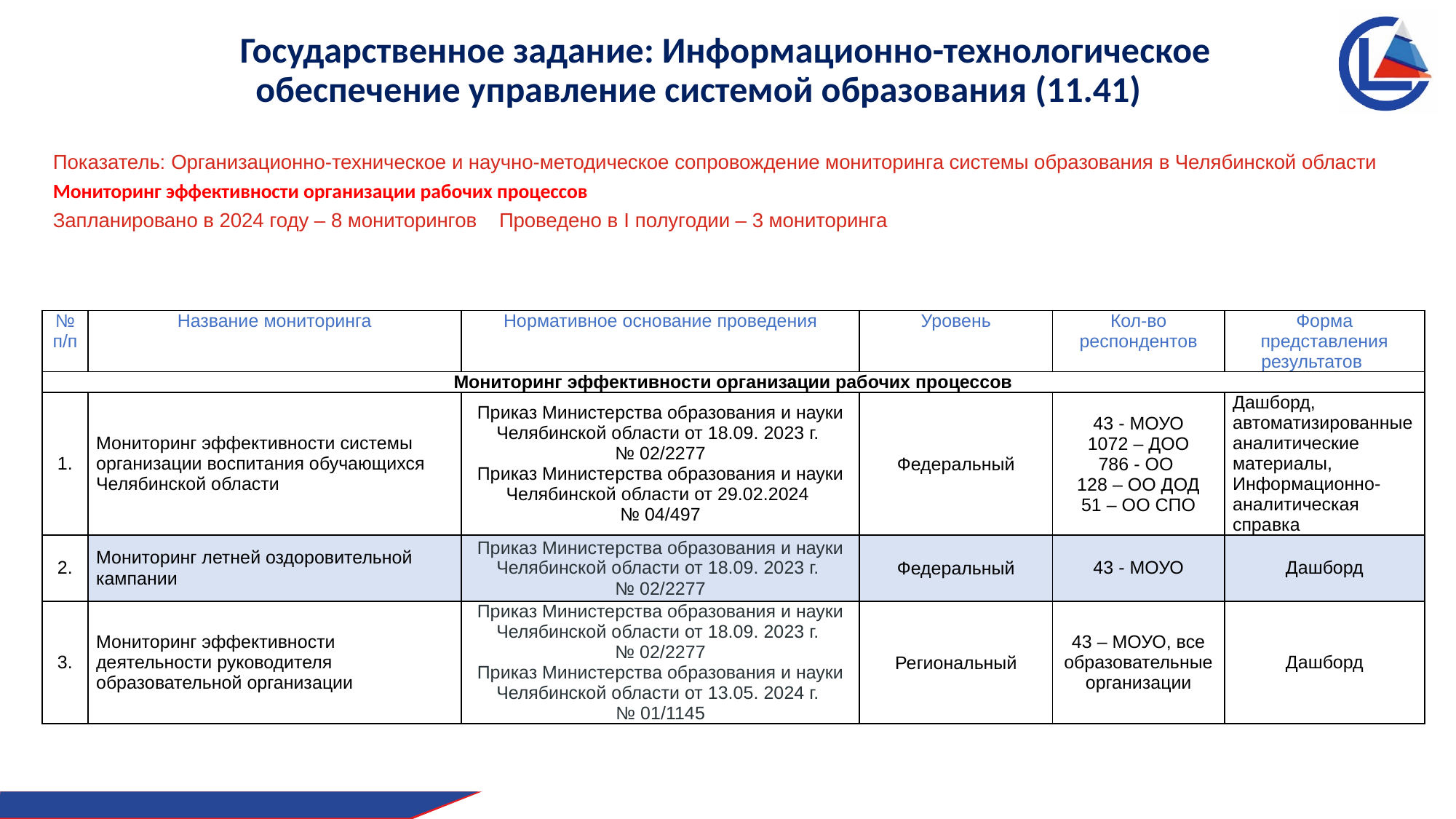

# Государственное задание: Информационно-технологическое обеспечение управление системой образования (11.41)
Показатель: Организационно-техническое и научно-методическое сопровождение мониторинга системы образования в Челябинской области
Мониторинг эффективности организации рабочих процессов
Запланировано в 2024 году – 8 мониторингов    Проведено в I полугодии – 3 мониторинга
| № п/п | Название мониторинга | Нормативное основание проведения | Уровень | Кол-во респондентов | Форма представления результатов |
| --- | --- | --- | --- | --- | --- |
| Мониторинг эффективности организации рабочих процессов |  |  |  |  |  |
| 1. | Мониторинг эффективности системы организации воспитания обучающихся Челябинской области | Приказ Министерства образования и науки Челябинской области от 18.09. 2023 г. № 02/2277 Приказ Министерства образования и науки Челябинской области от 29.02.2024 № 04/497 | Федеральный | 43 - МОУО 1072 – ДОО 786 - ОО 128 – ОО ДОД 51 – ОО СПО | Дашборд, автоматизированные аналитические материалы, Информационно-аналитическая справка |
| 2. | Мониторинг летней оздоровительной кампании | Приказ Министерства образования и науки Челябинской области от 18.09. 2023 г. № 02/2277 | Федеральный | 43 - МОУО | Дашборд |
| 3. | Мониторинг эффективности деятельности руководителя образовательной организации | Приказ Министерства образования и науки Челябинской области от 18.09. 2023 г. № 02/2277 Приказ Министерства образования и науки Челябинской области от 13.05. 2024 г. № 01/1145 | Региональный | 43 – МОУО, все образовательные организации | Дашборд |